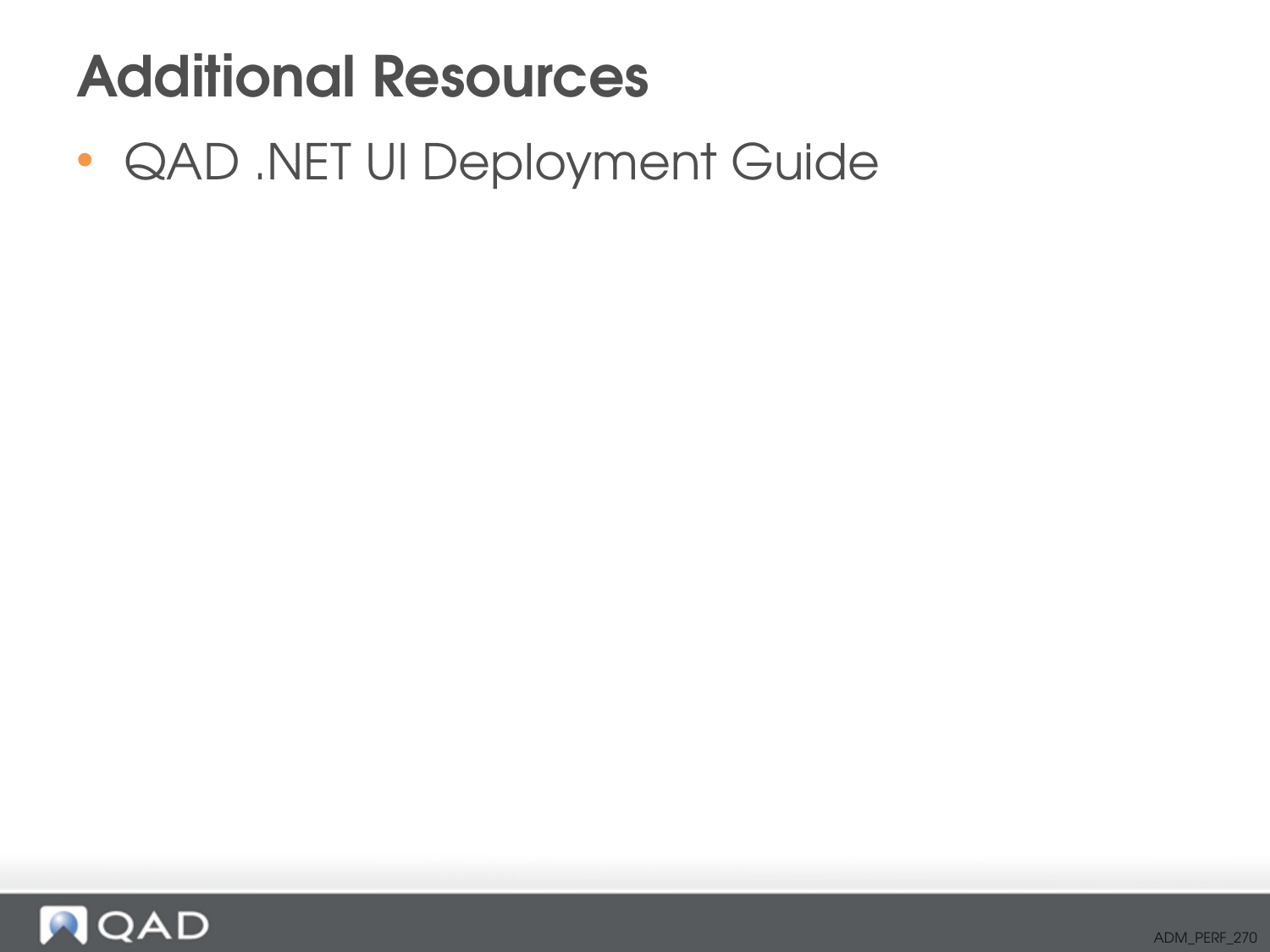

# Additional Resources
QAD .NET UI Deployment Guide
ADM_PERF_270